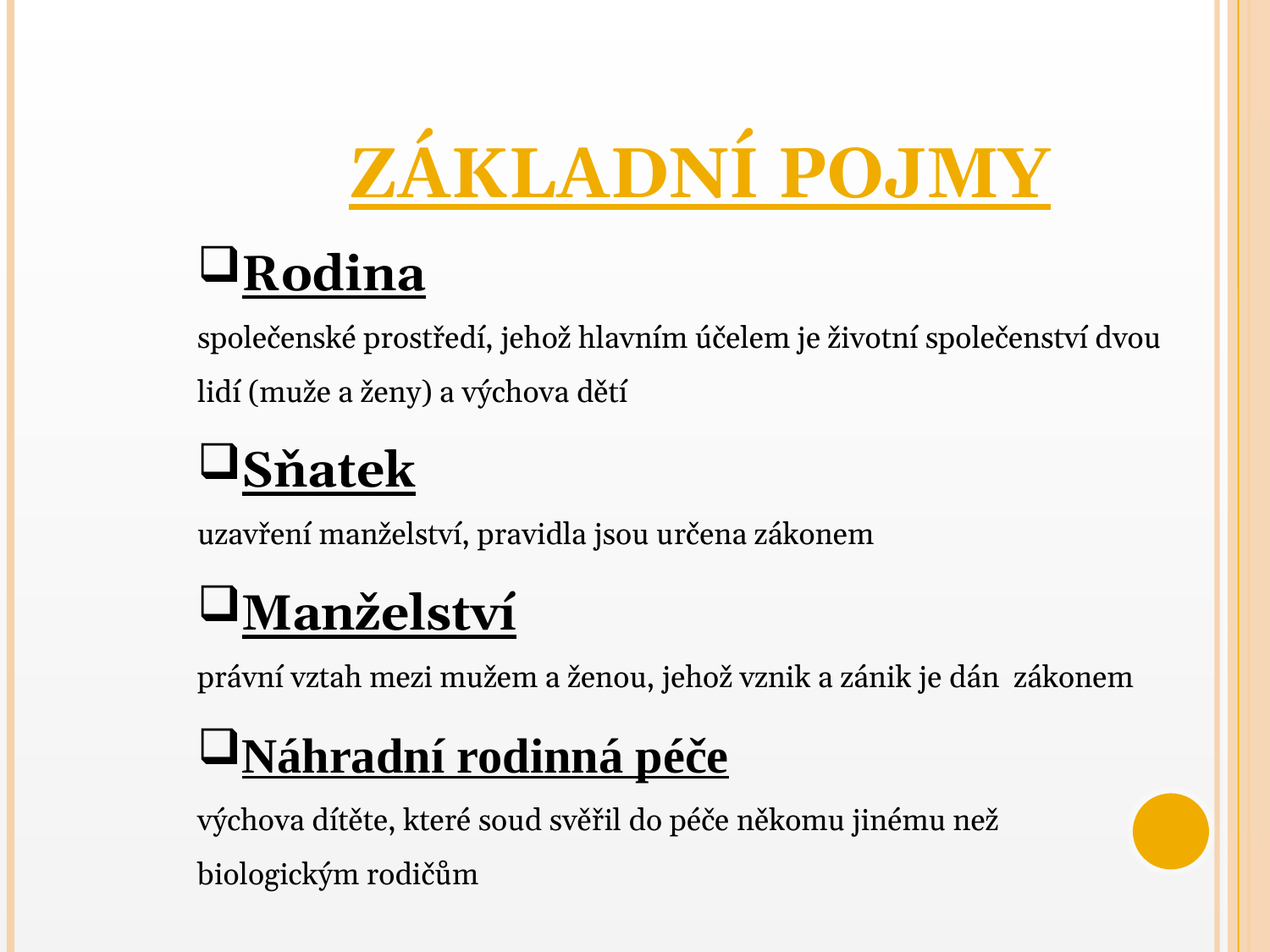

ZÁKLADNÍ POJMY
Rodina
společenské prostředí, jehož hlavním účelem je životní společenství dvou lidí (muže a ženy) a výchova dětí
Sňatek
uzavření manželství, pravidla jsou určena zákonem
Manželství
právní vztah mezi mužem a ženou, jehož vznik a zánik je dán  zákonem
Náhradní rodinná péče
výchova dítěte, které soud svěřil do péče někomu jinému než               biologickým rodičům